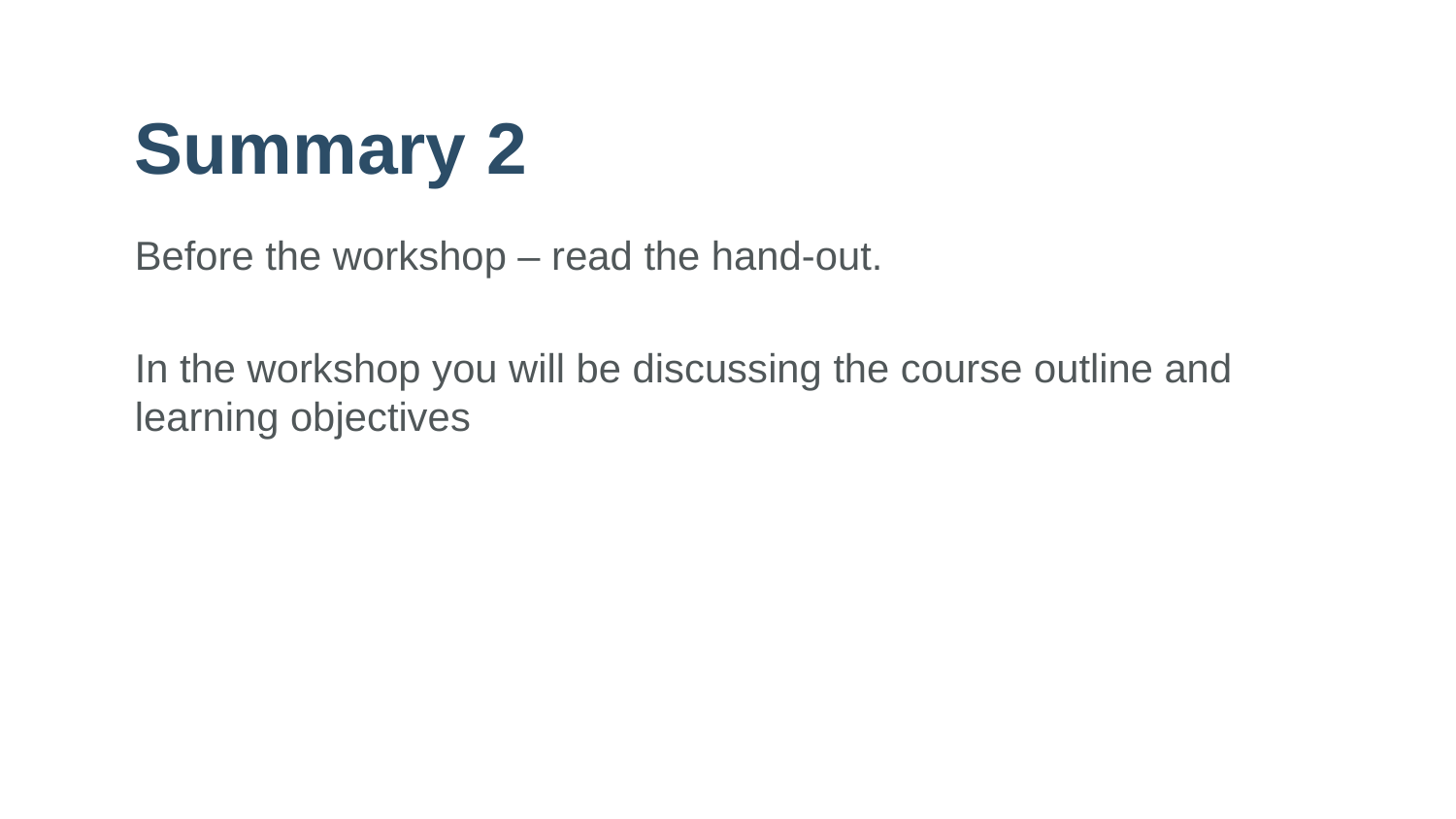

# Summary 2
Before the workshop – read the hand-out.

In the workshop you will be discussing the course outline and learning objectives